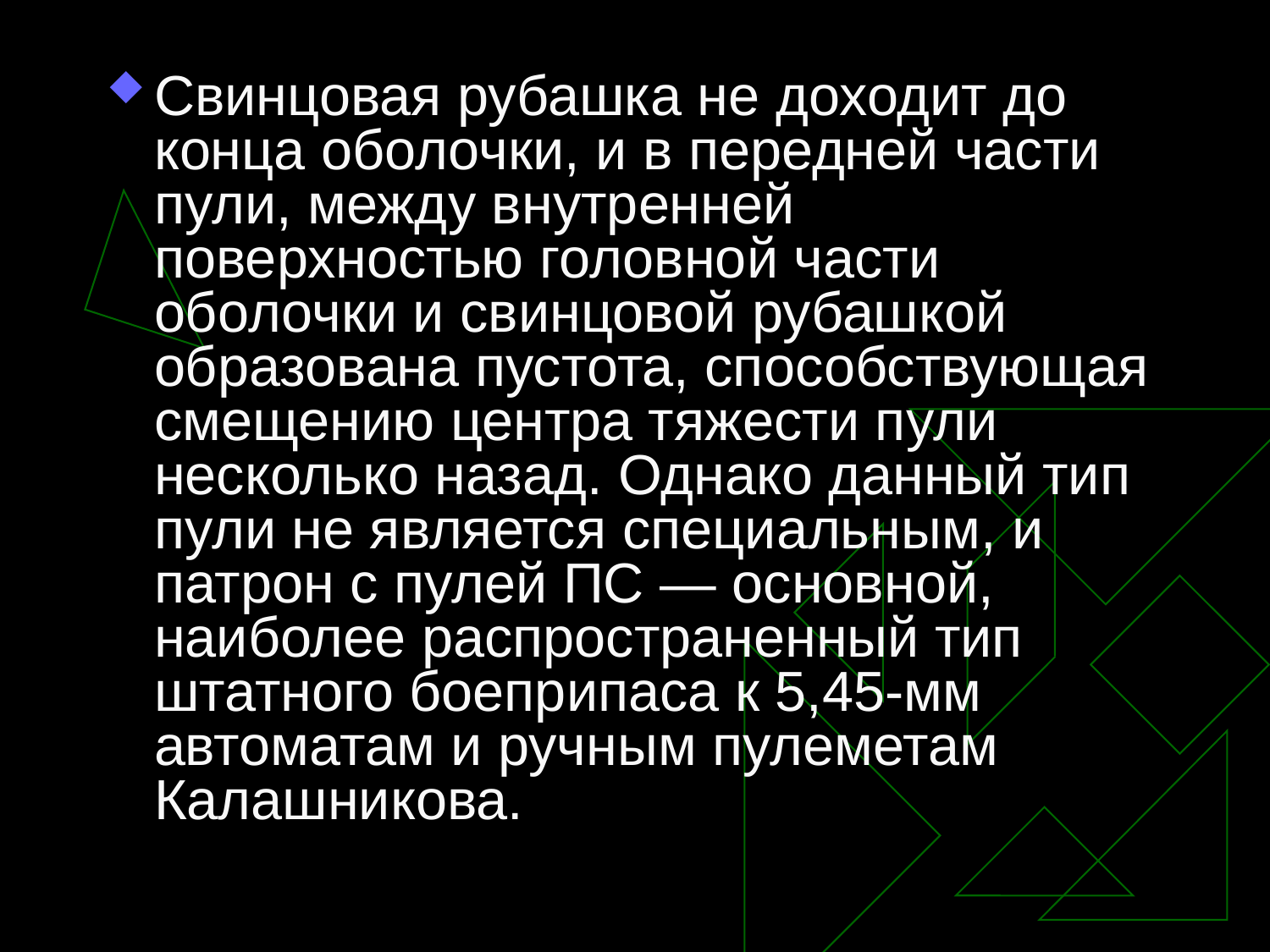

Свинцовая рубашка не доходит до конца оболочки, и в передней части пули, между внутренней поверхностью головной части оболочки и свинцовой рубашкой образована пустота, способствующая смещению центра тяжести пули несколько назад. Однако данный тип пули не является специальным, и патрон с пулей ПС — основной, наиболее распространенный тип штатного боеприпаса к 5,45-мм автоматам и ручным пулеметам Калашникова.